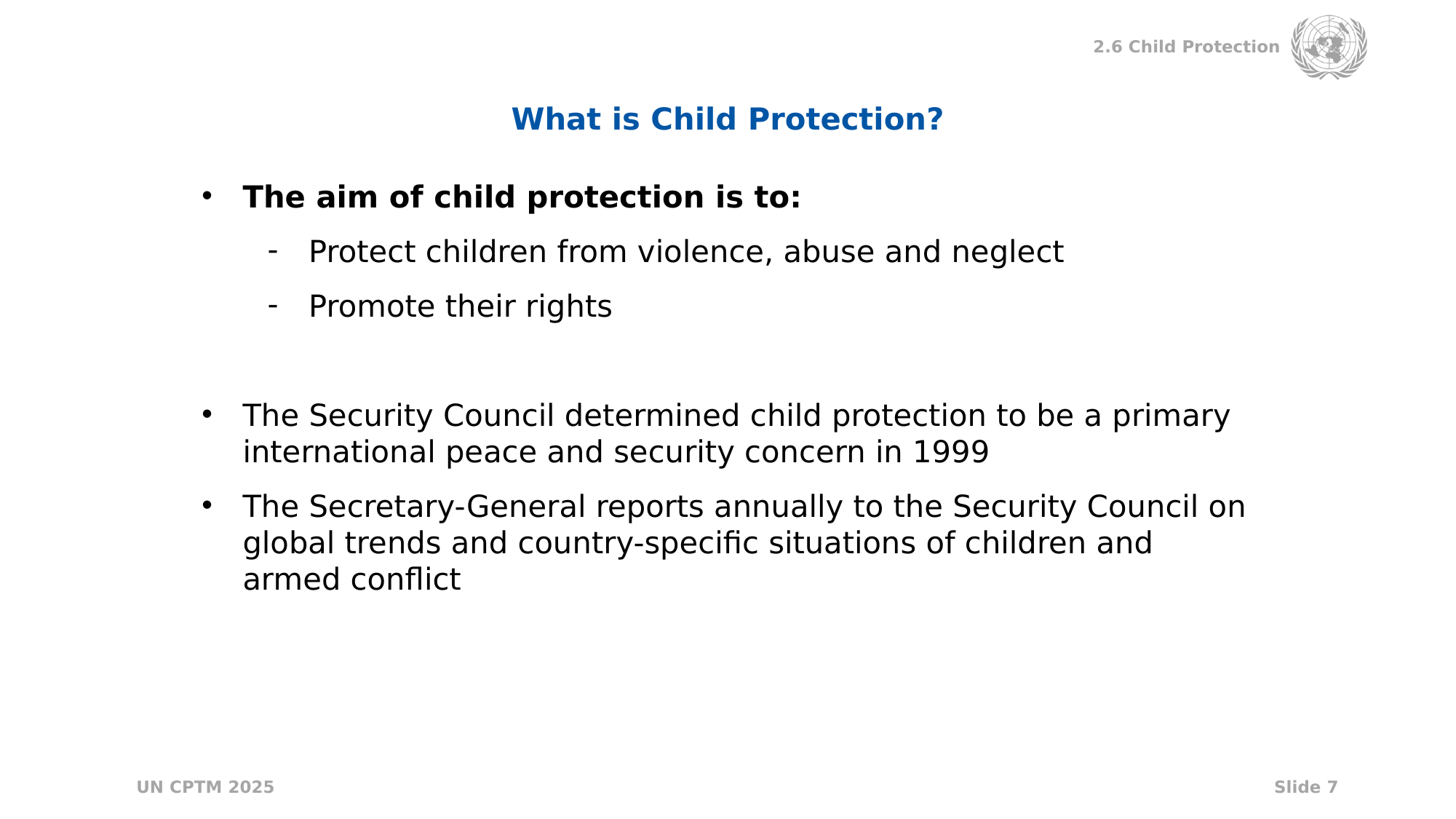

What is Child Protection?
The aim of child protection is to:
Protect children from violence, abuse and neglect
Promote their rights

The Security Council determined child protection to be a primary international peace and security concern in 1999
The Secretary-General reports annually to the Security Council on global trends and country-specific situations of children and armed conflict